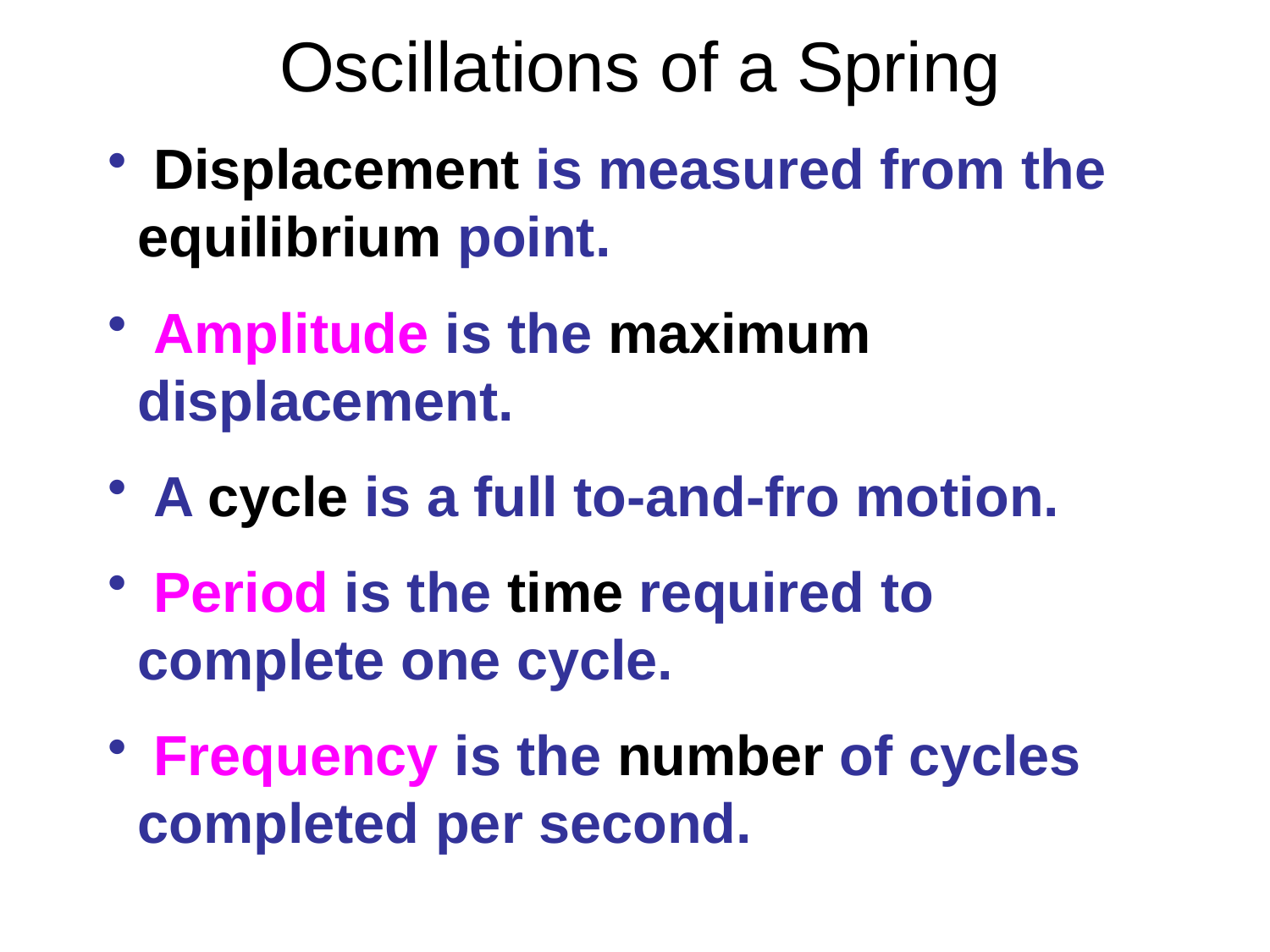

# Oscillations of a Spring
 Displacement is measured from the equilibrium point.
 Amplitude is the maximum displacement.
 A cycle is a full to-and-fro motion.
 Period is the time required to complete one cycle.
 Frequency is the number of cycles completed per second.